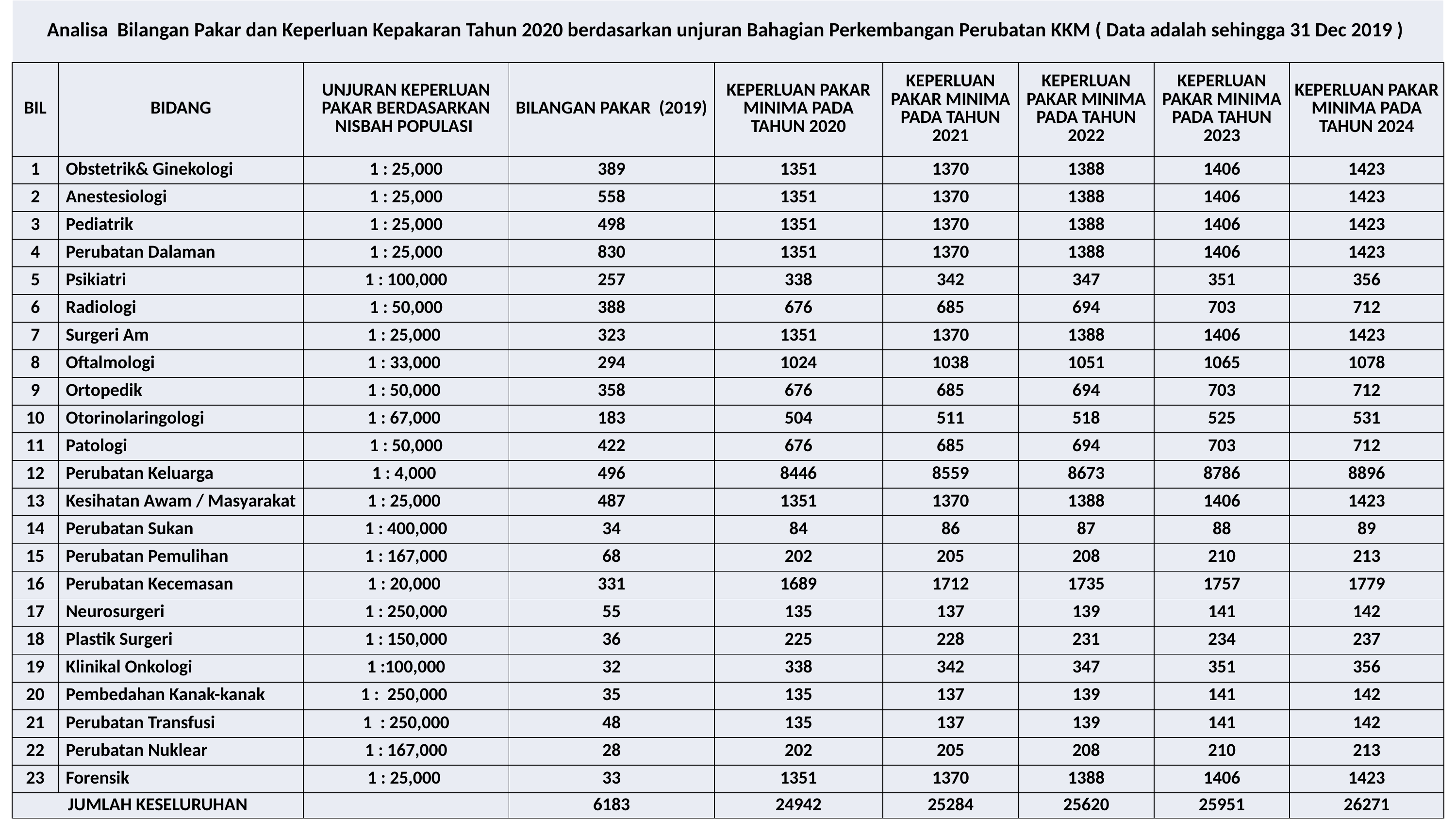

| Analisa Bilangan Pakar dan Keperluan Kepakaran Tahun 2020 berdasarkan unjuran Bahagian Perkembangan Perubatan KKM ( Data adalah sehingga 31 Dec 2019 ) |  |  |  |  |  |  |  |  |
| --- | --- | --- | --- | --- | --- | --- | --- | --- |
| BIL | BIDANG | UNJURAN KEPERLUAN PAKAR BERDASARKAN NISBAH POPULASI | BILANGAN PAKAR (2019) | KEPERLUAN PAKAR MINIMA PADA TAHUN 2020 | KEPERLUAN PAKAR MINIMA PADA TAHUN 2021 | KEPERLUAN PAKAR MINIMA PADA TAHUN 2022 | KEPERLUAN PAKAR MINIMA PADA TAHUN 2023 | KEPERLUAN PAKAR MINIMA PADA TAHUN 2024 |
| 1 | Obstetrik& Ginekologi | 1 : 25,000 | 389 | 1351 | 1370 | 1388 | 1406 | 1423 |
| 2 | Anestesiologi | 1 : 25,000 | 558 | 1351 | 1370 | 1388 | 1406 | 1423 |
| 3 | Pediatrik | 1 : 25,000 | 498 | 1351 | 1370 | 1388 | 1406 | 1423 |
| 4 | Perubatan Dalaman | 1 : 25,000 | 830 | 1351 | 1370 | 1388 | 1406 | 1423 |
| 5 | Psikiatri | 1 : 100,000 | 257 | 338 | 342 | 347 | 351 | 356 |
| 6 | Radiologi | 1 : 50,000 | 388 | 676 | 685 | 694 | 703 | 712 |
| 7 | Surgeri Am | 1 : 25,000 | 323 | 1351 | 1370 | 1388 | 1406 | 1423 |
| 8 | Oftalmologi | 1 : 33,000 | 294 | 1024 | 1038 | 1051 | 1065 | 1078 |
| 9 | Ortopedik | 1 : 50,000 | 358 | 676 | 685 | 694 | 703 | 712 |
| 10 | Otorinolaringologi | 1 : 67,000 | 183 | 504 | 511 | 518 | 525 | 531 |
| 11 | Patologi | 1 : 50,000 | 422 | 676 | 685 | 694 | 703 | 712 |
| 12 | Perubatan Keluarga | 1 : 4,000 | 496 | 8446 | 8559 | 8673 | 8786 | 8896 |
| 13 | Kesihatan Awam / Masyarakat | 1 : 25,000 | 487 | 1351 | 1370 | 1388 | 1406 | 1423 |
| 14 | Perubatan Sukan | 1 : 400,000 | 34 | 84 | 86 | 87 | 88 | 89 |
| 15 | Perubatan Pemulihan | 1 : 167,000 | 68 | 202 | 205 | 208 | 210 | 213 |
| 16 | Perubatan Kecemasan | 1 : 20,000 | 331 | 1689 | 1712 | 1735 | 1757 | 1779 |
| 17 | Neurosurgeri | 1 : 250,000 | 55 | 135 | 137 | 139 | 141 | 142 |
| 18 | Plastik Surgeri | 1 : 150,000 | 36 | 225 | 228 | 231 | 234 | 237 |
| 19 | Klinikal Onkologi | 1 :100,000 | 32 | 338 | 342 | 347 | 351 | 356 |
| 20 | Pembedahan Kanak-kanak | 1 : 250,000 | 35 | 135 | 137 | 139 | 141 | 142 |
| 21 | Perubatan Transfusi | 1 : 250,000 | 48 | 135 | 137 | 139 | 141 | 142 |
| 22 | Perubatan Nuklear | 1 : 167,000 | 28 | 202 | 205 | 208 | 210 | 213 |
| 23 | Forensik | 1 : 25,000 | 33 | 1351 | 1370 | 1388 | 1406 | 1423 |
| JUMLAH KESELURUHAN |  |  | 6183 | 24942 | 25284 | 25620 | 25951 | 26271 |